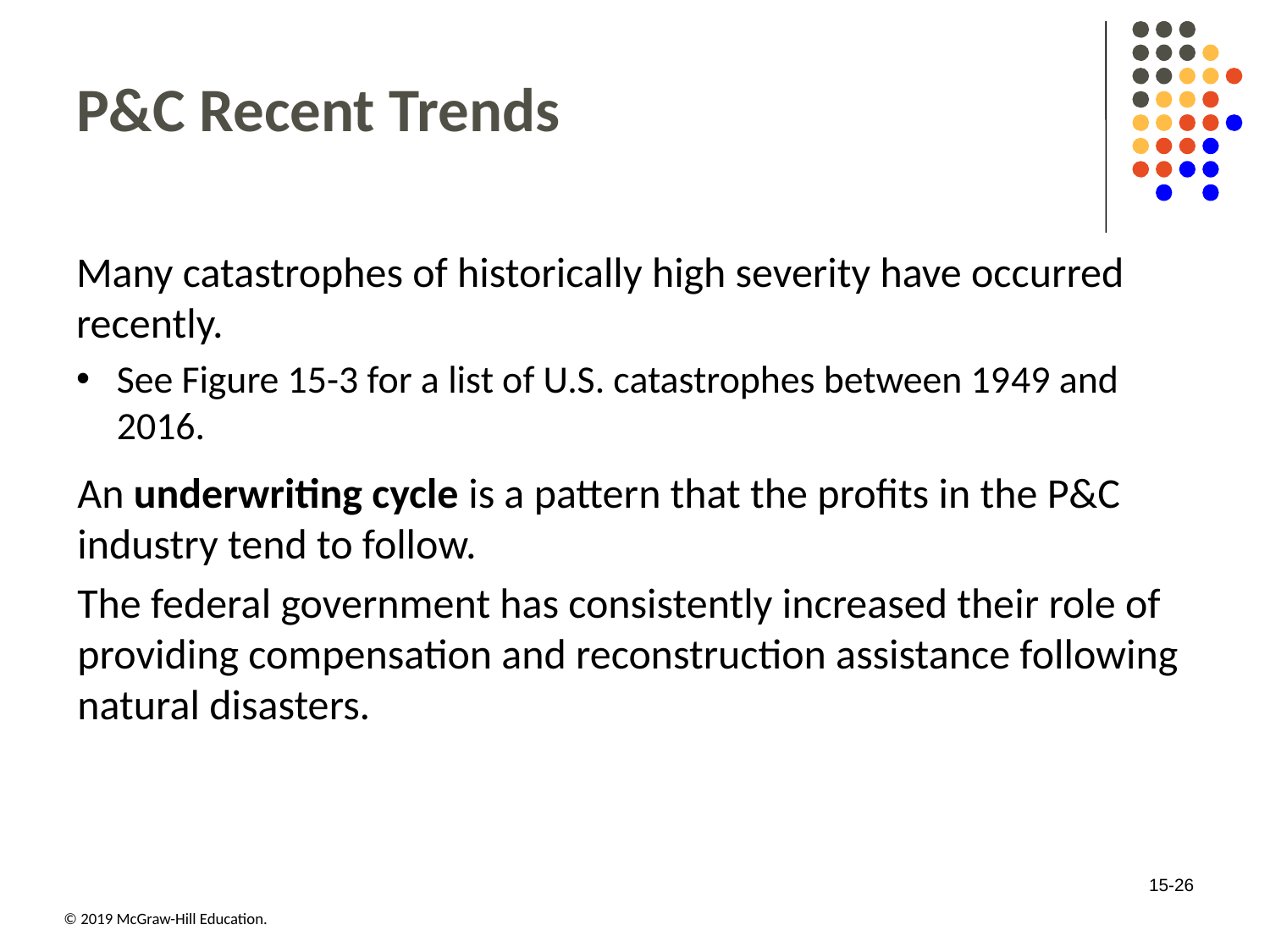

# P&C Recent Trends
Many catastrophes of historically high severity have occurred recently.
See Figure 15-3 for a list of U.S. catastrophes between 19 49 and 2016.
An underwriting cycle is a pattern that the profits in the P&C industry tend to follow.
The federal government has consistently increased their role of providing compensation and reconstruction assistance following natural disasters.
15-26